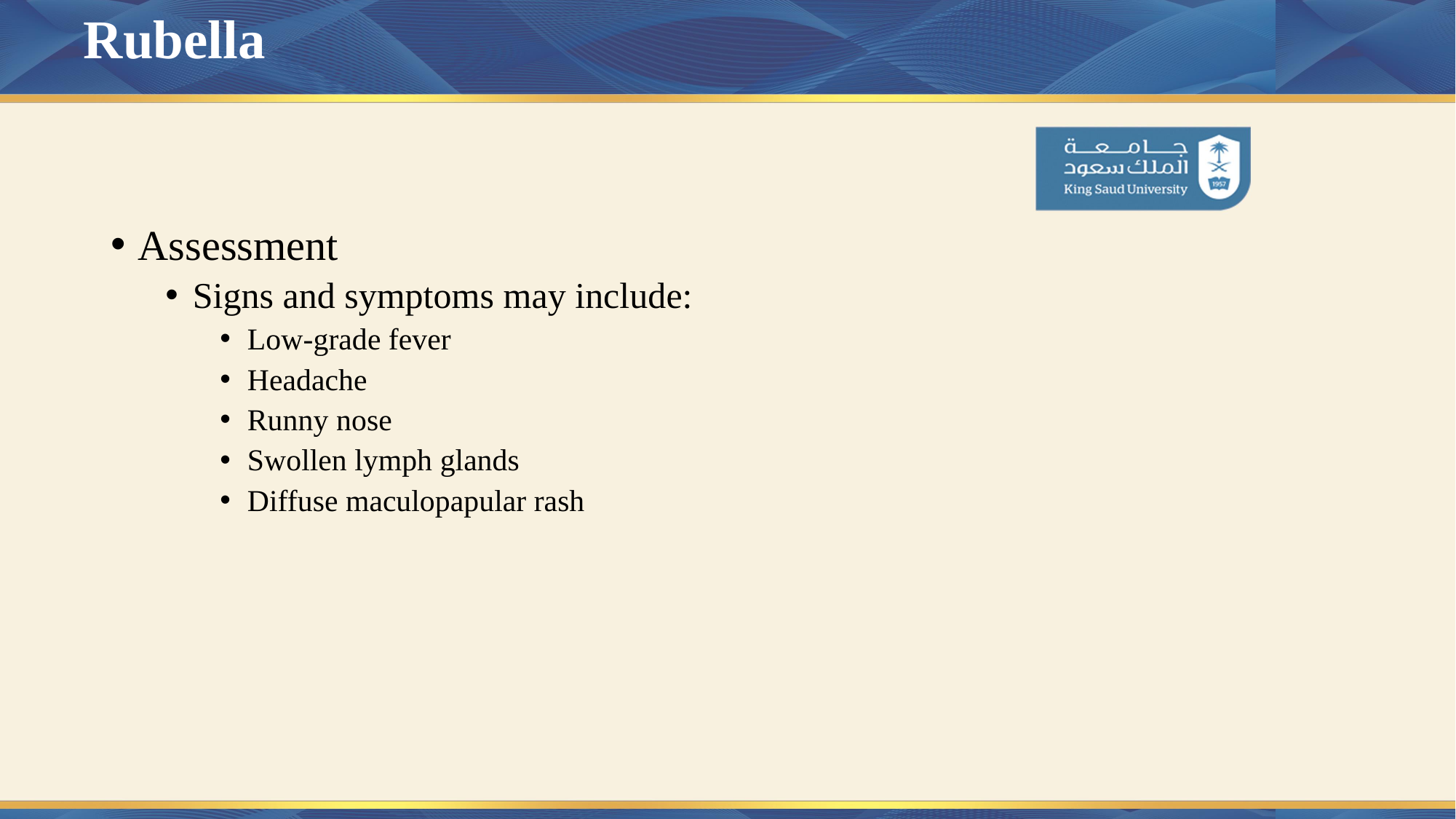

# Rubella
Assessment
Signs and symptoms may include:
Low-grade fever
Headache
Runny nose
Swollen lymph glands
Diffuse maculopapular rash